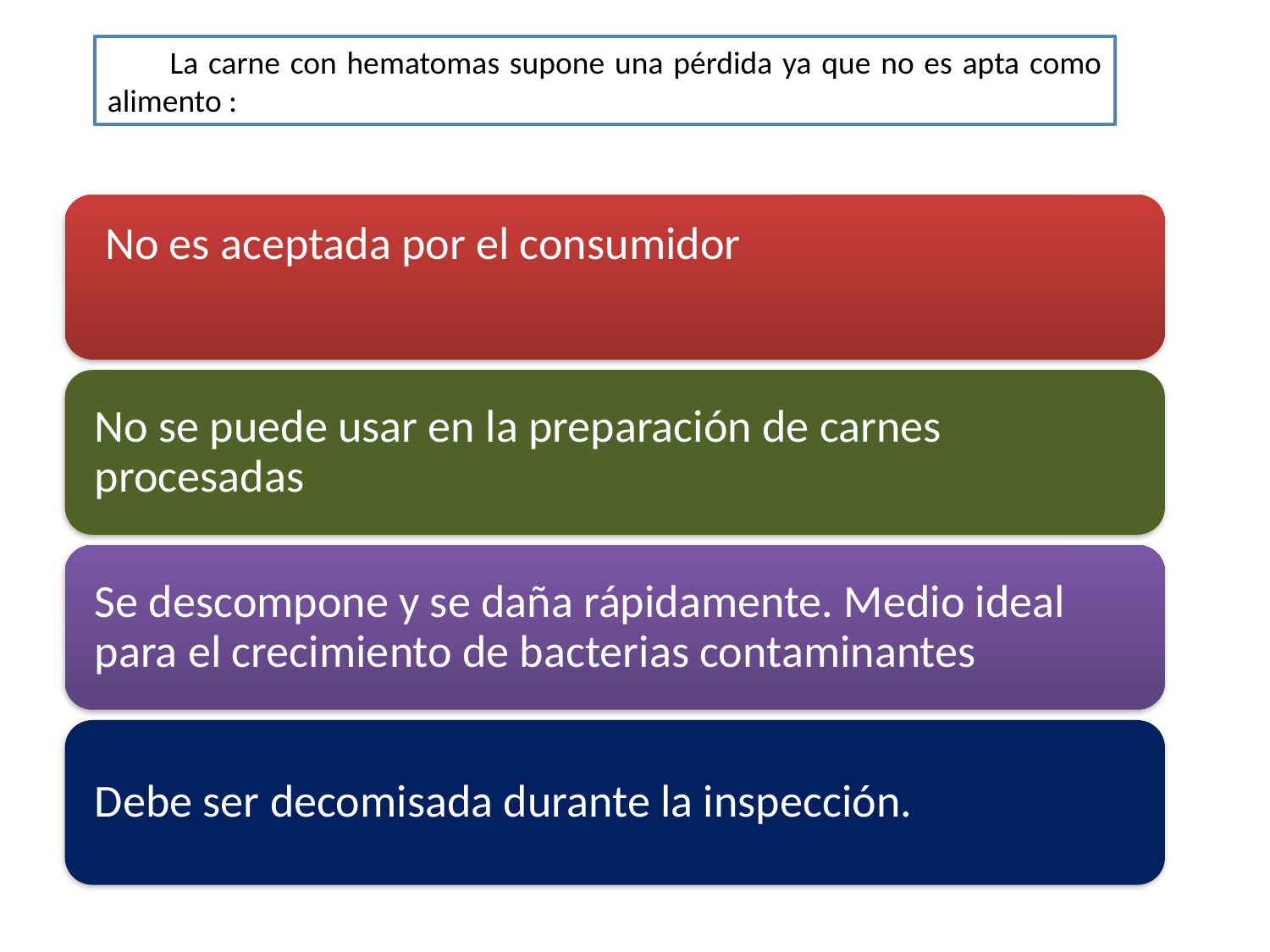

La carne con hematomas supone una pérdida ya que no es apta como alimento :
 No es aceptada por el consumidor

No se puede usar en la preparación de carnes procesadas
Se descompone y se daña rápidamente. Medio ideal para el crecimiento de bacterias contaminantes
Debe ser decomisada durante la inspección.